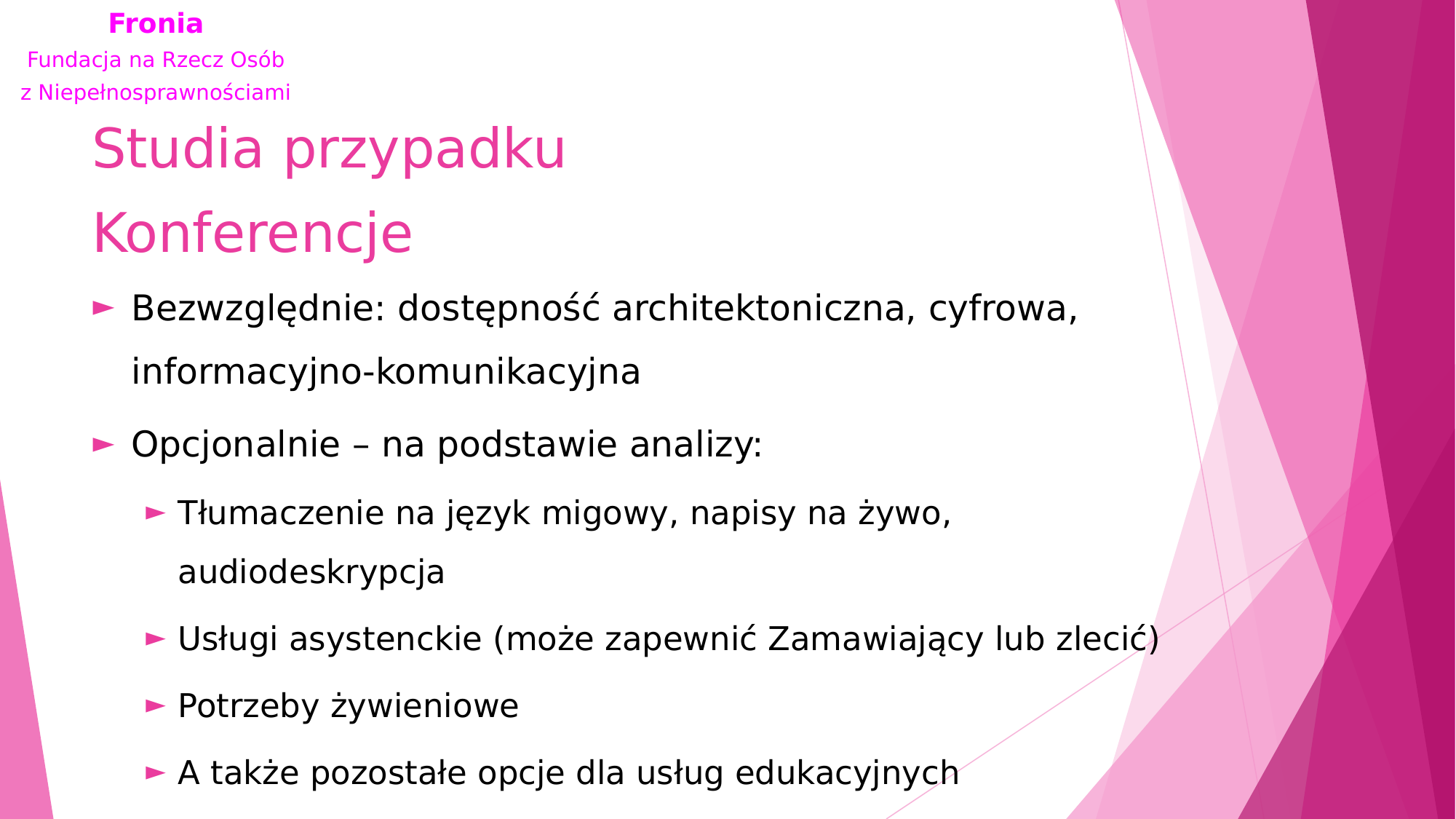

# Studia przypadku Konferencje
Bezwzględnie: dostępność architektoniczna, cyfrowa, informacyjno‑komunikacyjna
Opcjonalnie – na podstawie analizy:
Tłumaczenie na język migowy, napisy na żywo, audiodeskrypcja
Usługi asystenckie (może zapewnić Zamawiający lub zlecić)
Potrzeby żywieniowe
A także pozostałe opcje dla usług edukacyjnych